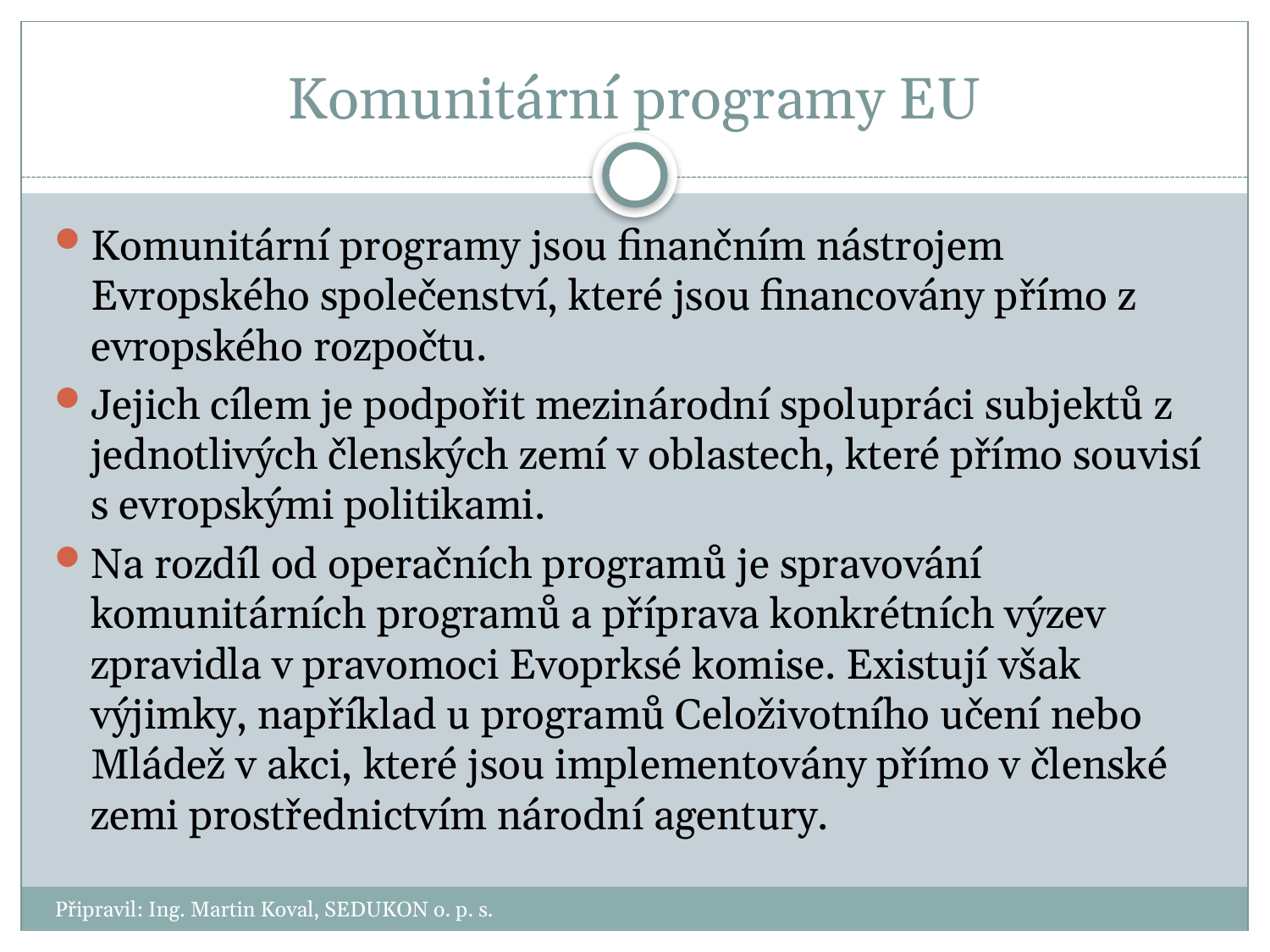

# Komunitární programy EU
Komunitární programy jsou finančním nástrojem Evropského společenství, které jsou financovány přímo z evropského rozpočtu.
Jejich cílem je podpořit mezinárodní spolupráci subjektů z jednotlivých členských zemí v oblastech, které přímo souvisí s evropskými politikami.
Na rozdíl od operačních programů je spravování komunitárních programů a příprava konkrétních výzev zpravidla v pravomoci Evoprksé komise. Existují však výjimky, například u programů Celoživotního učení nebo Mládež v akci, které jsou implementovány přímo v členské zemi prostřednictvím národní agentury.
Připravil: Ing. Martin Koval, SEDUKON o. p. s.